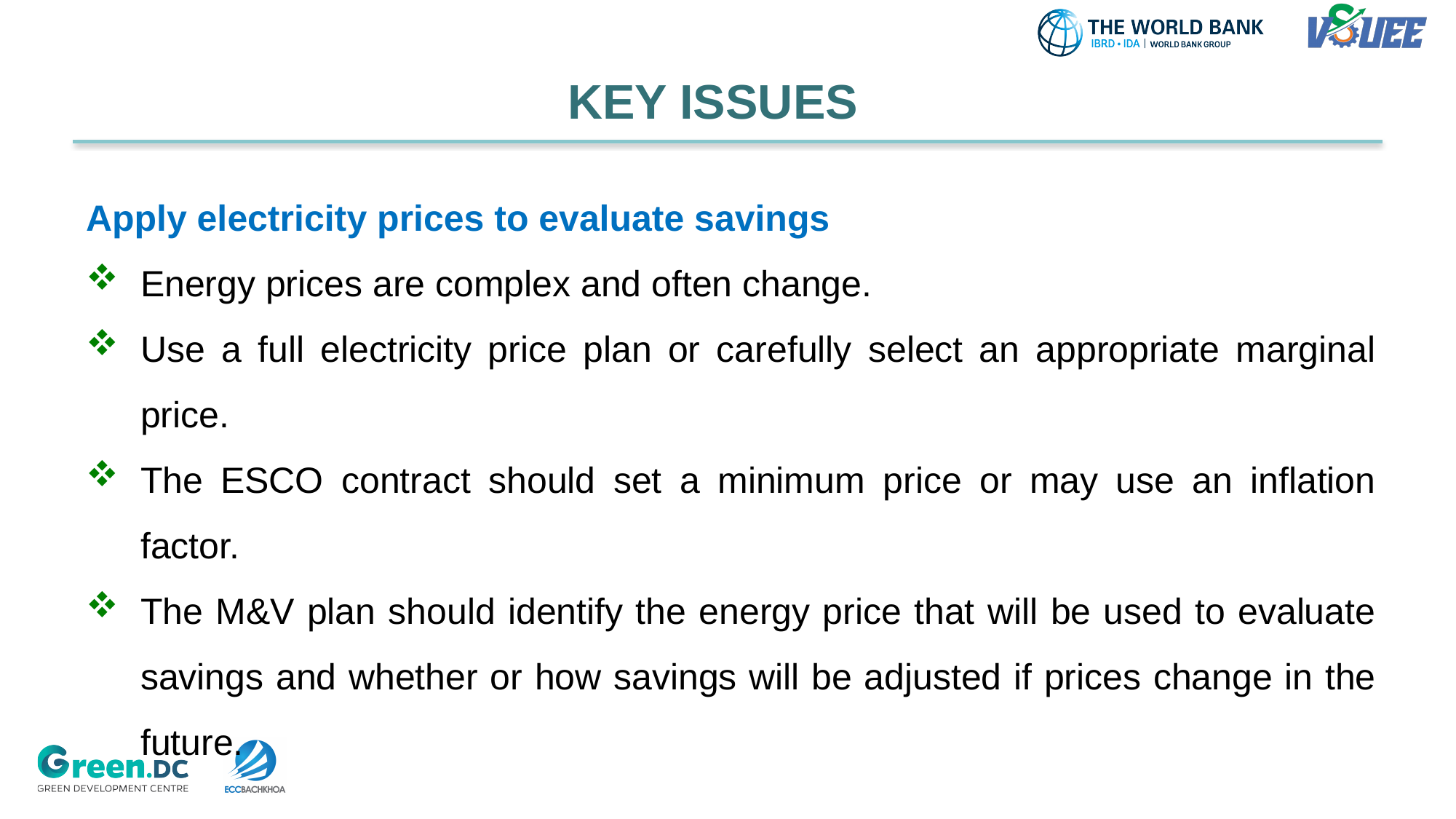

# KEY ISSUES
Apply electricity prices to evaluate savings
Energy prices are complex and often change.
Use a full electricity price plan or carefully select an appropriate marginal price.
The ESCO contract should set a minimum price or may use an inflation factor.
The M&V plan should identify the energy price that will be used to evaluate savings and whether or how savings will be adjusted if prices change in the future.